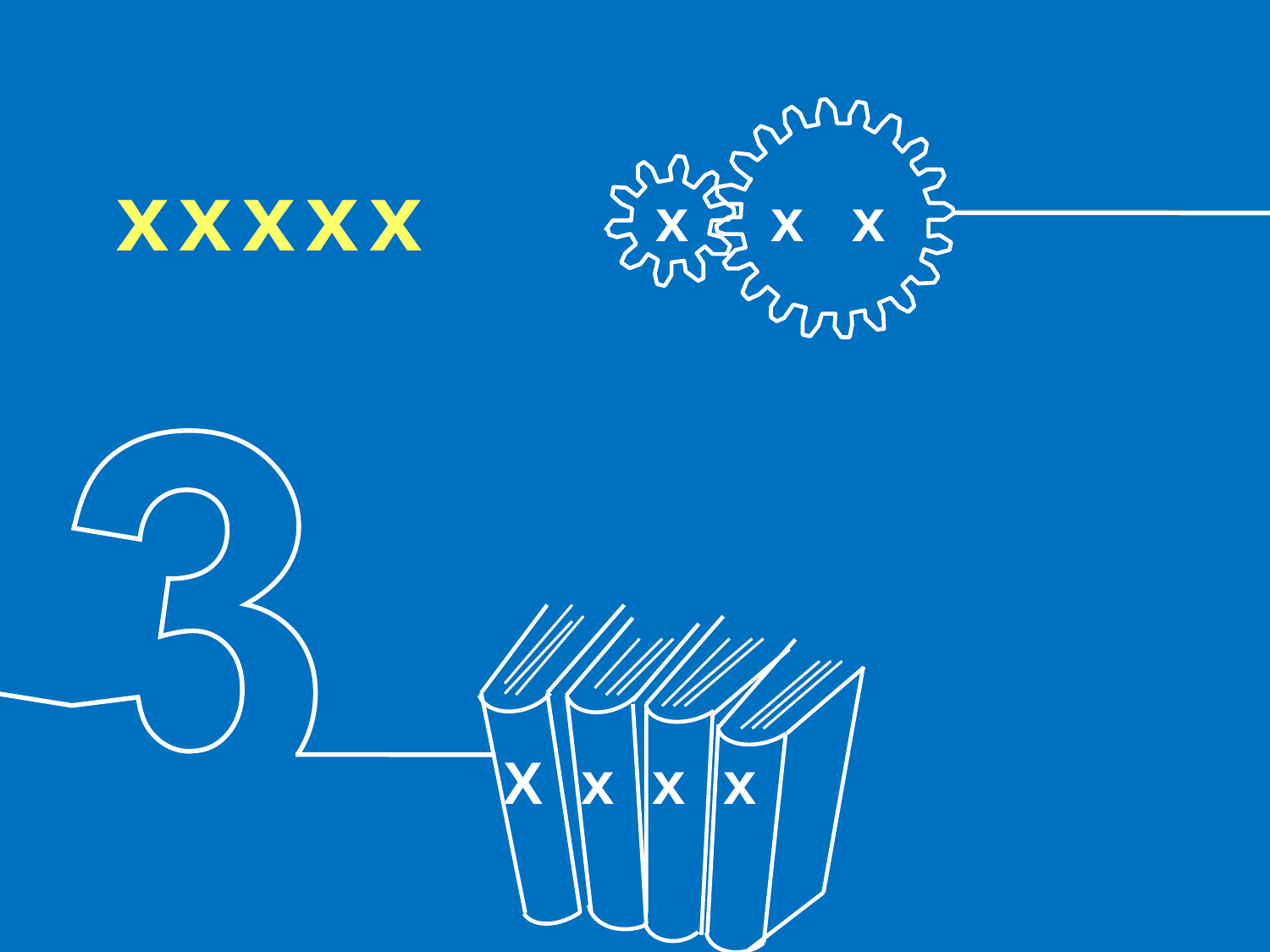

xxxxx
xxxxx

x  x x

X x x x